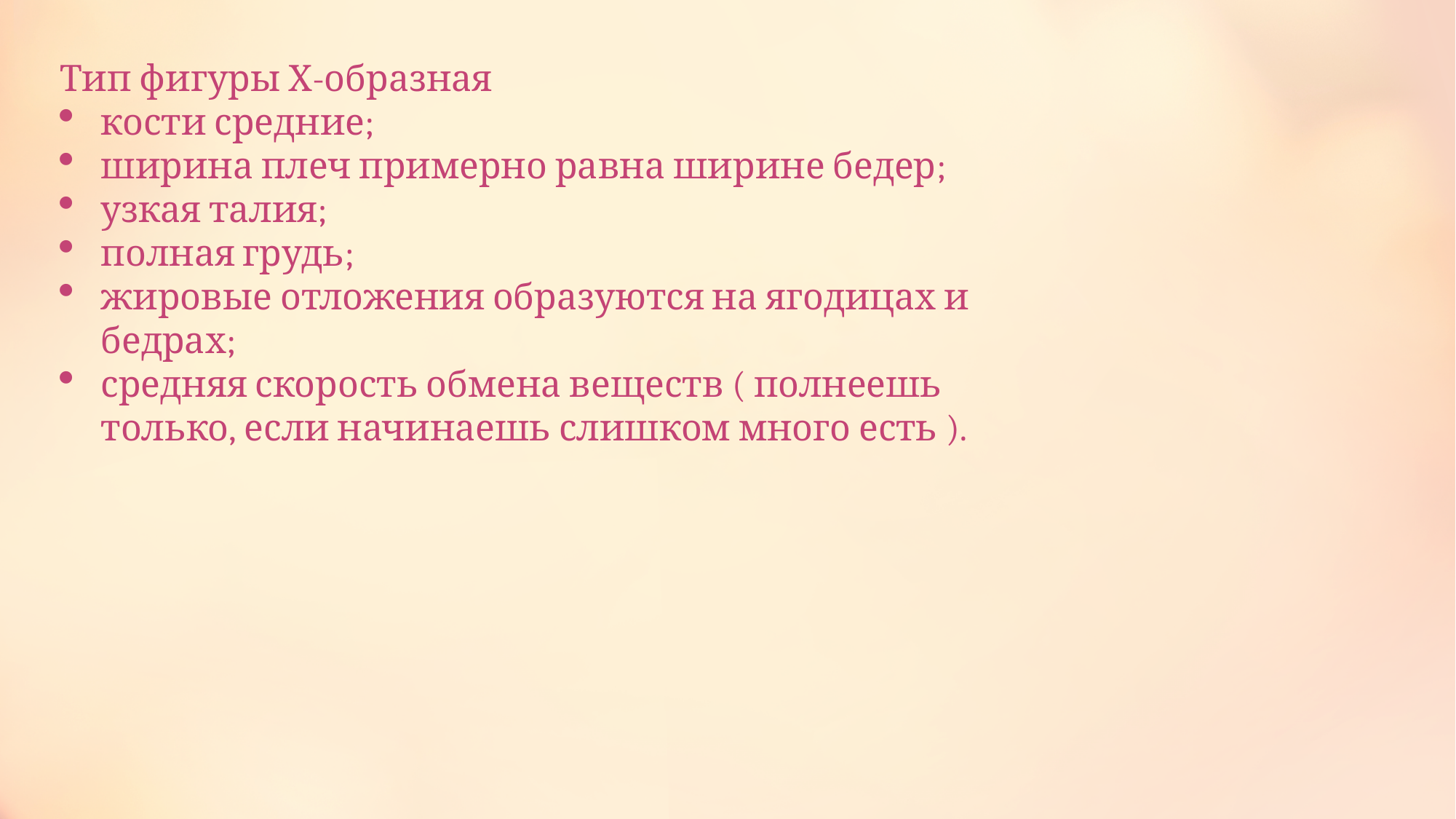

Тип фигуры Х-образная
кости средние;
ширина плеч примерно равна ширине бедер;
узкая талия;
полная грудь;
жировые отложения образуются на ягодицах и бедрах;
средняя скорость обмена веществ ( полнеешь только, если начинаешь слишком много есть ).